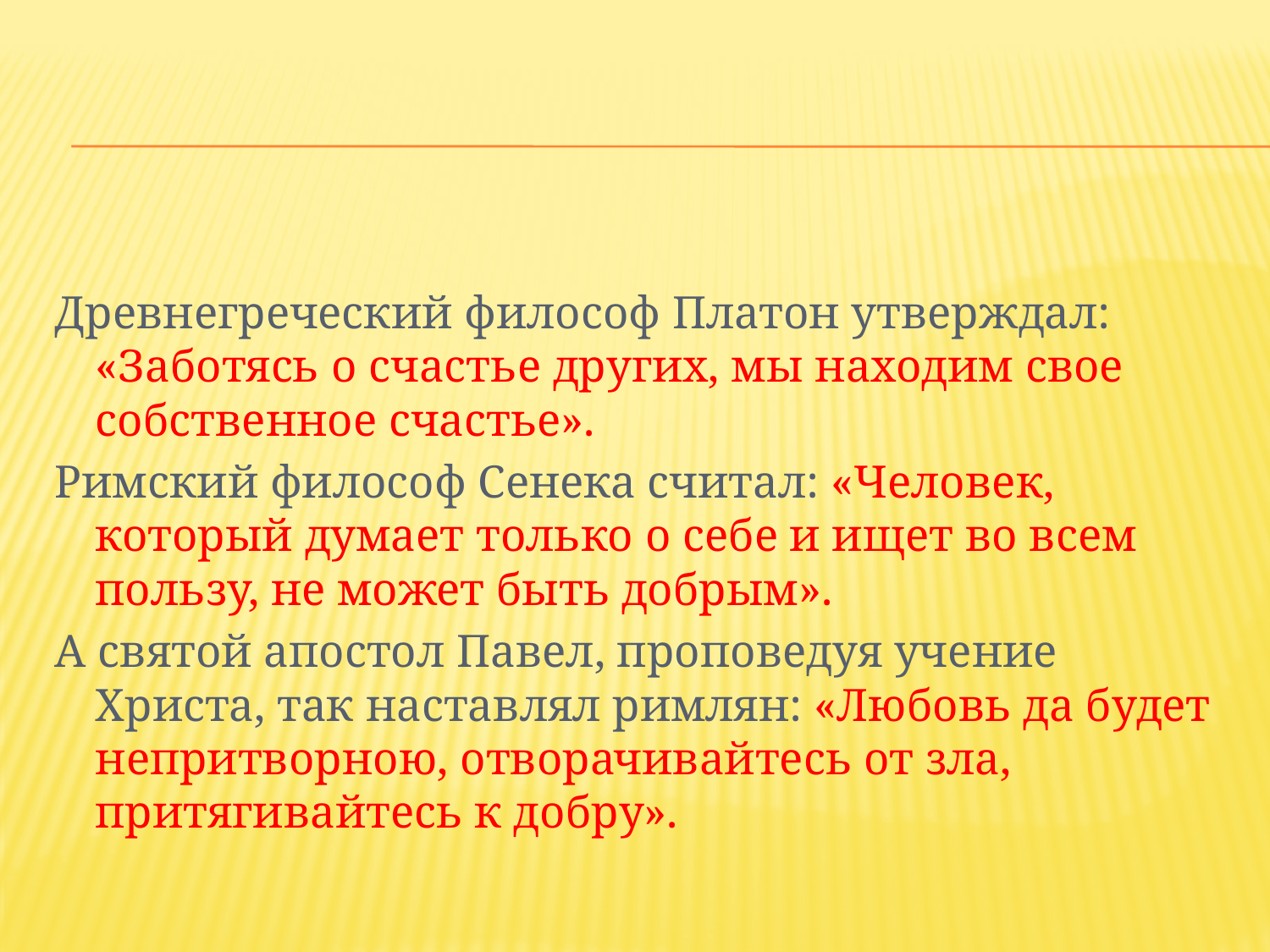

#

Древнегреческий философ Платон утверждал: «Заботясь о счастье других, мы находим свое собственное счастье».
Римский философ Сенека считал: «Человек, который думает только о себе и ищет во всем пользу, не может быть добрым».
А святой апостол Павел, проповедуя учение Христа, так наставлял римлян: «Любовь да будет непритворною, отворачивайтесь от зла, притягивайтесь к добру».